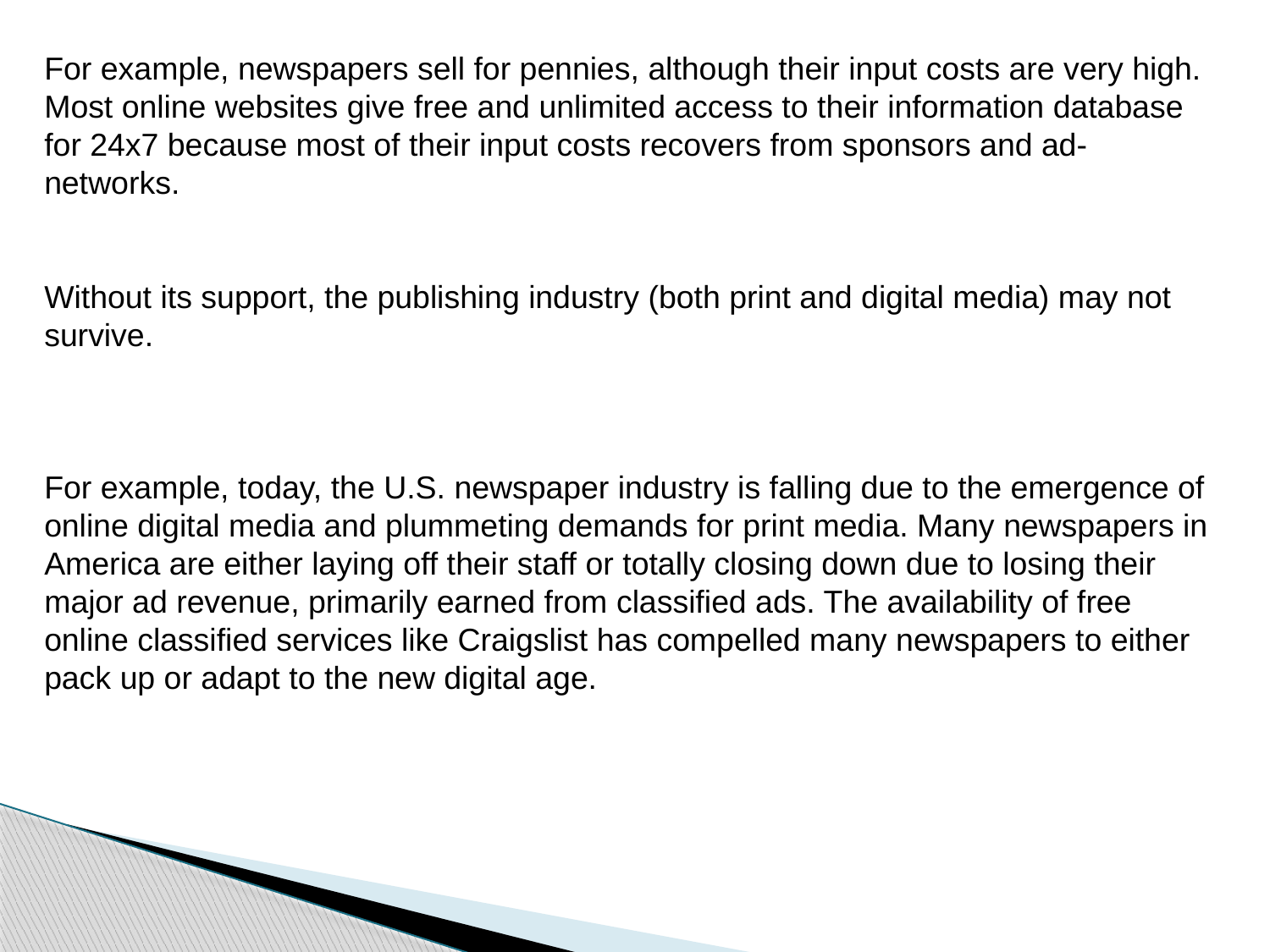

For example, newspapers sell for pennies, although their input costs are very high. Most online websites give free and unlimited access to their information database for 24x7 because most of their input costs recovers from sponsors and ad-networks.

Without its support, the publishing industry (both print and digital media) may not survive.

For example, today, the U.S. newspaper industry is falling due to the emergence of online digital media and plummeting demands for print media. Many newspapers in America are either laying off their staff or totally closing down due to losing their major ad revenue, primarily earned from classified ads. The availability of free online classified services like Craigslist has compelled many newspapers to either pack up or adapt to the new digital age.